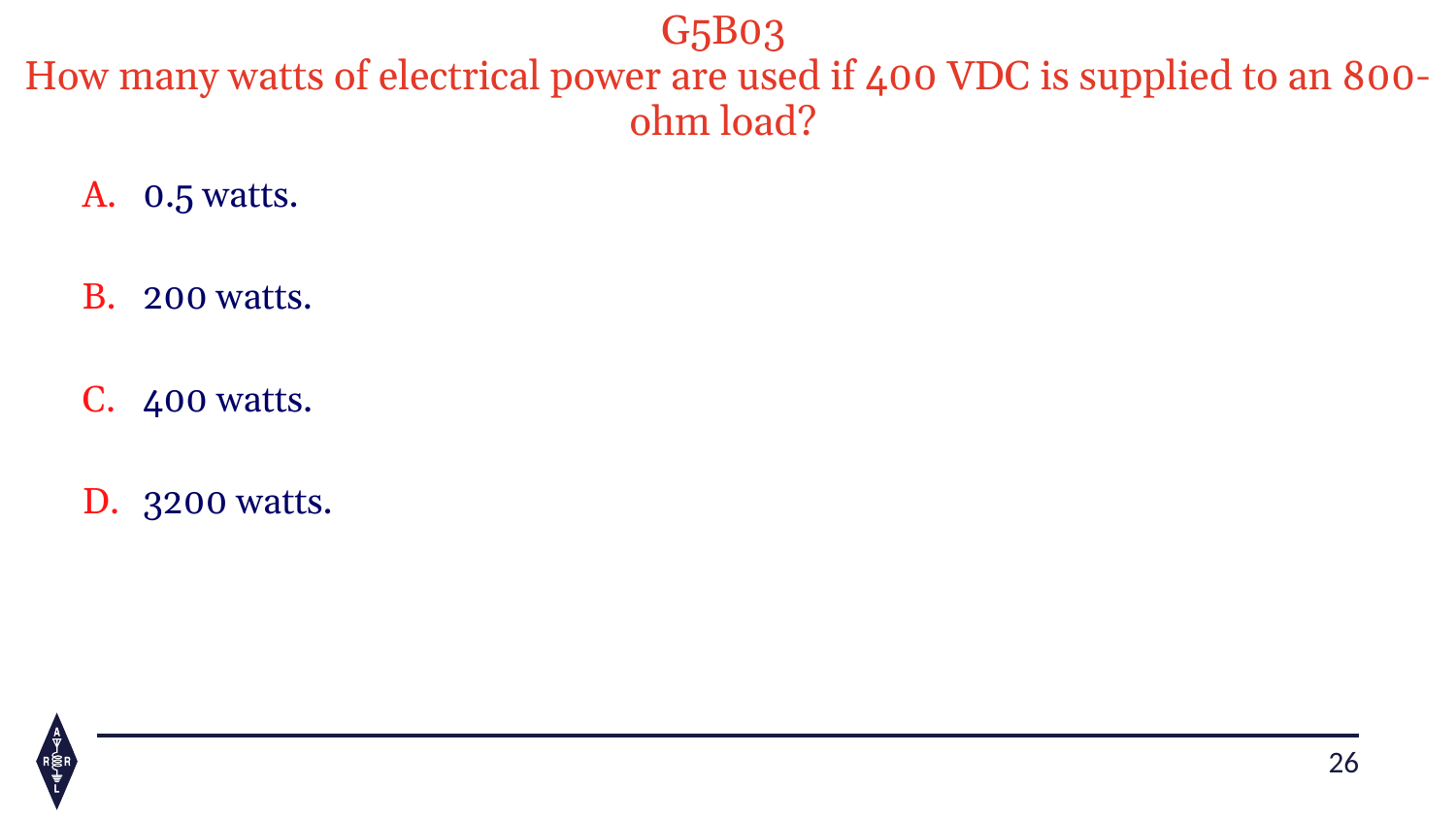

G5B03
How many watts of electrical power are used if 400 VDC is supplied to an 800-ohm load?
0.5 watts.

200 watts.

400 watts.

3200 watts.
26